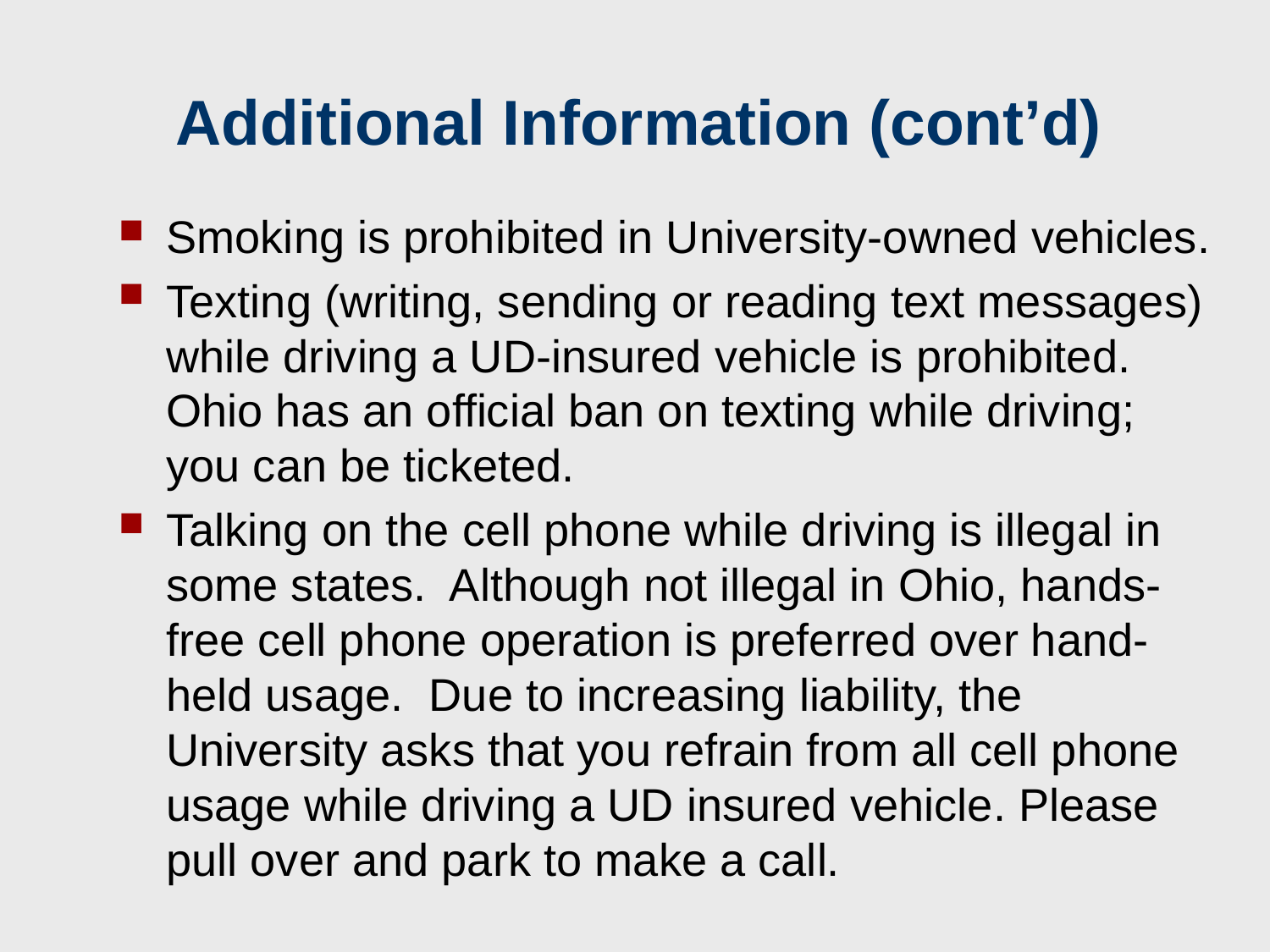

# Additional Information (cont’d)
Smoking is prohibited in University-owned vehicles.
Texting (writing, sending or reading text messages) while driving a UD-insured vehicle is prohibited. Ohio has an official ban on texting while driving; you can be ticketed.
Talking on the cell phone while driving is illegal in some states.  Although not illegal in Ohio, hands-free cell phone operation is preferred over hand-held usage.  Due to increasing liability, the University asks that you refrain from all cell phone usage while driving a UD insured vehicle. Please pull over and park to make a call.